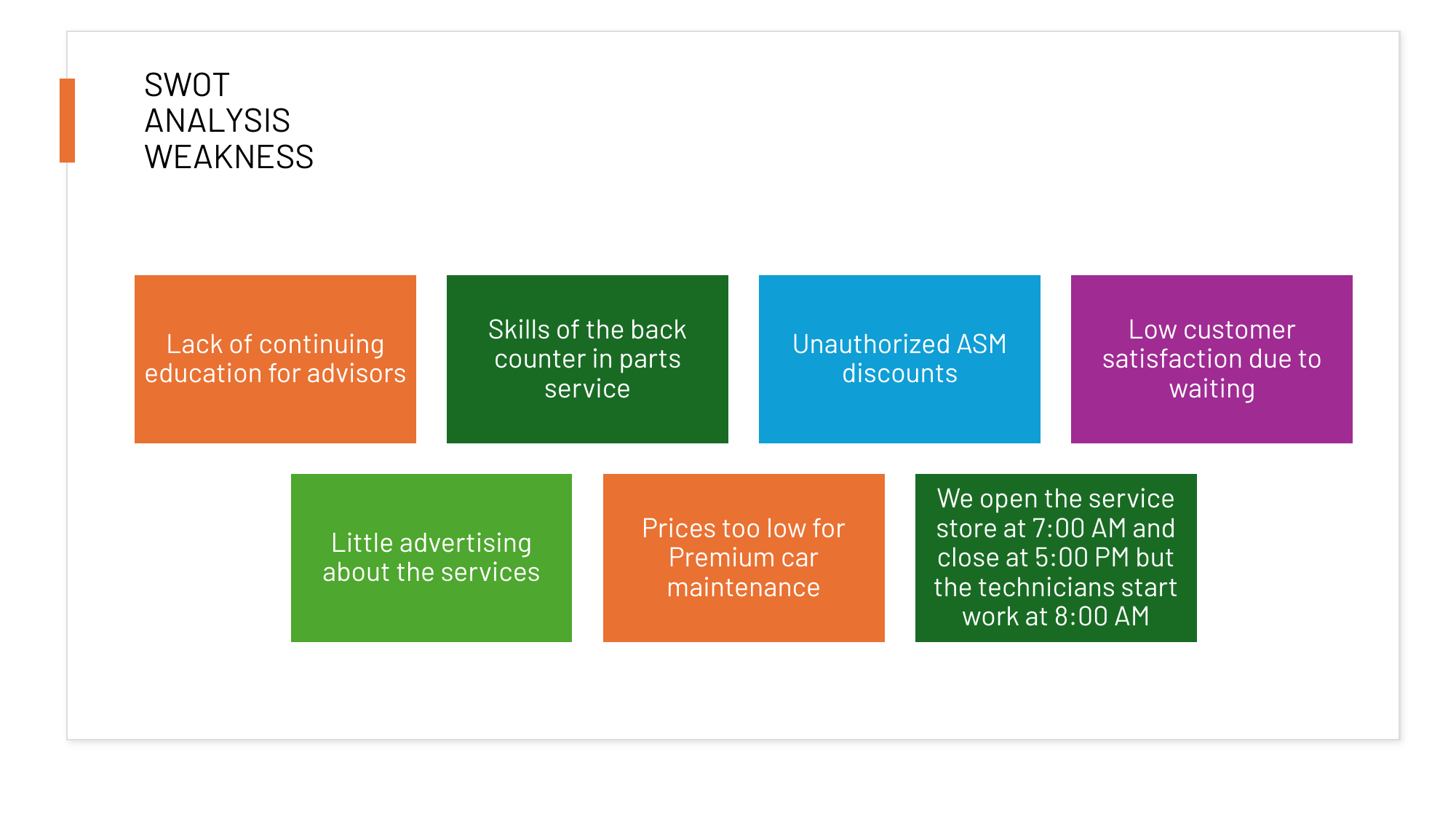

# SWOT ANALYSIS WEAKNESS

Lack of continuing education for advisors
Skills of the back counter in parts service
Unauthorized ASM discounts
Low customer satisfaction due to waiting
Little advertising about the services
Prices too low for Premium car maintenance
We open the service store at 7:00 AM and close at 5:00 PM but the technicians start work at 8:00 AM